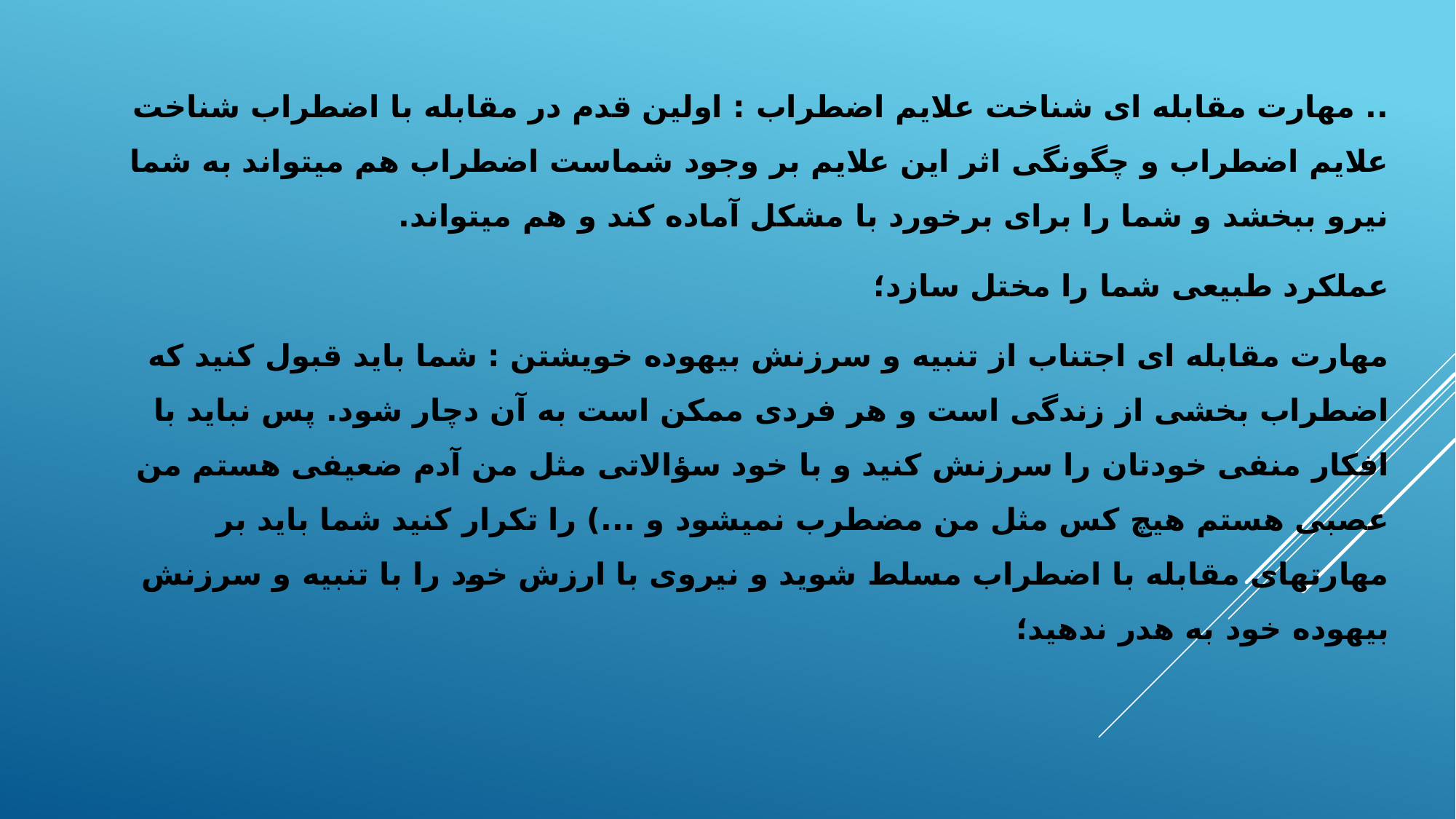

.. مهارت مقابله ای شناخت علایم اضطراب : اولین قدم در مقابله با اضطراب شناخت علایم اضطراب و چگونگی اثر این علایم بر وجود شماست اضطراب هم میتواند به شما نیرو ببخشد و شما را برای برخورد با مشکل آماده کند و هم میتواند.
عملکرد طبیعی شما را مختل سازد؛
مهارت مقابله ای اجتناب از تنبیه و سرزنش بیهوده خویشتن : شما باید قبول کنید که اضطراب بخشی از زندگی است و هر فردی ممکن است به آن دچار شود. پس نباید با افکار منفی خودتان را سرزنش کنید و با خود سؤالاتی مثل من آدم ضعیفی هستم من عصبی هستم هیچ کس مثل من مضطرب نمیشود و ...) را تکرار کنید شما باید بر مهارتهای مقابله با اضطراب مسلط شوید و نیروی با ارزش خود را با تنبیه و سرزنش بیهوده خود به هدر ندهید؛